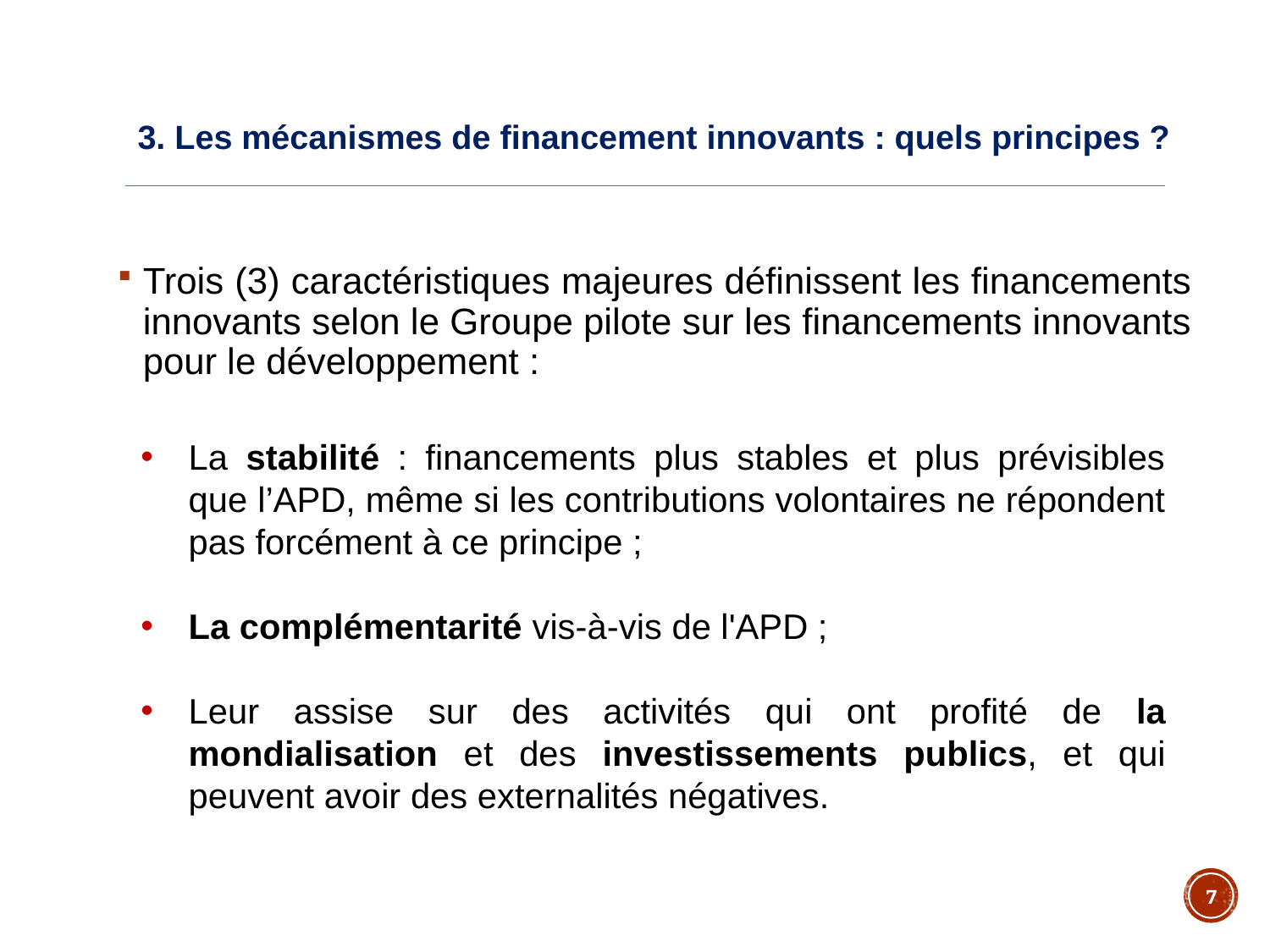

# 3. Les mécanismes de financement innovants : quels principes ?
Trois (3) caractéristiques majeures définissent les financements innovants selon le Groupe pilote sur les financements innovants pour le développement :

La stabilité : financements plus stables et plus prévisibles que l’APD, même si les contributions volontaires ne répondent pas forcément à ce principe ;

La complémentarité vis-à-vis de l'APD ;

Leur assise sur des activités qui ont profité de la mondialisation et des investissements publics, et qui peuvent avoir des externalités négatives.
7